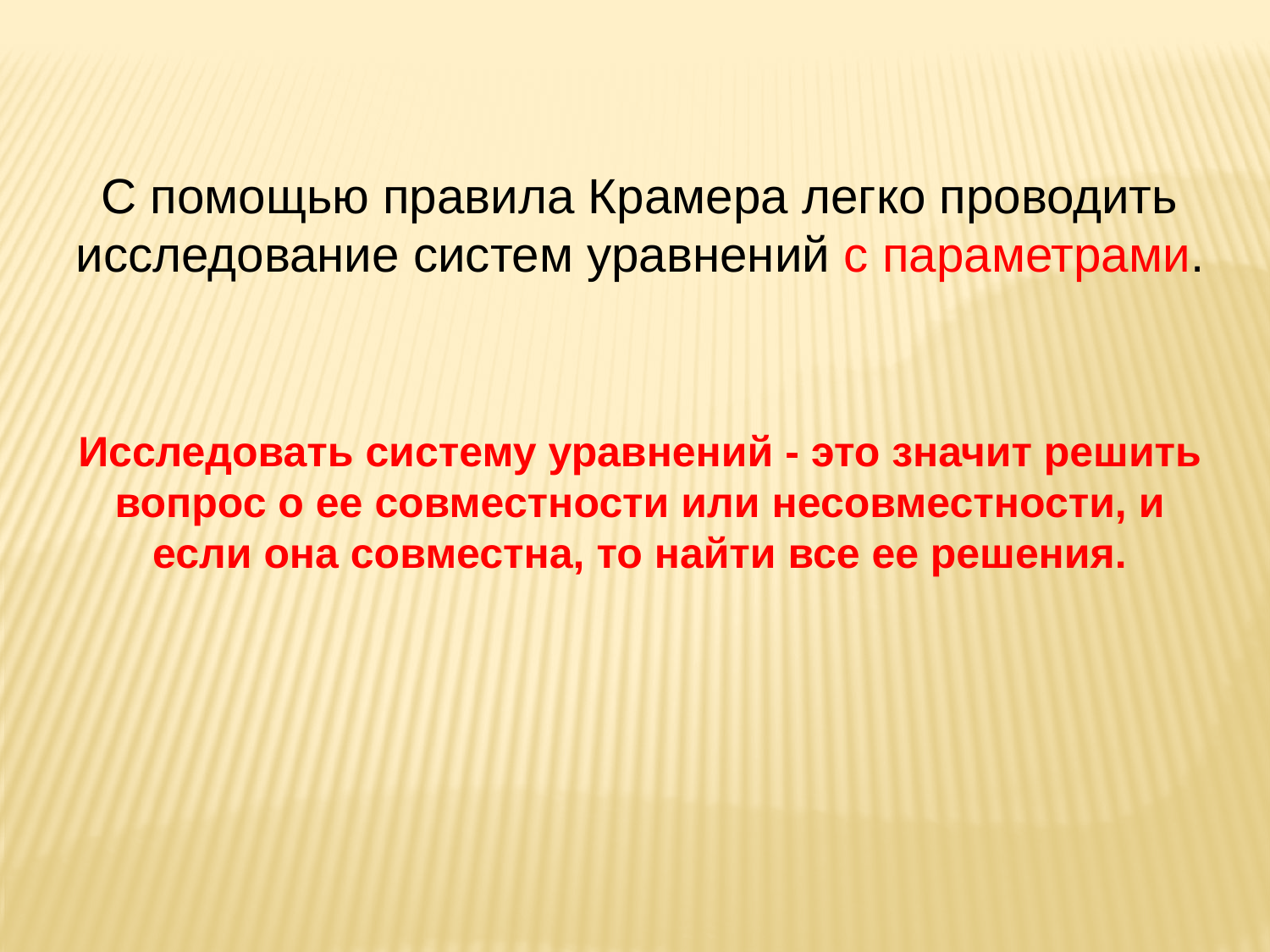

С помощью правила Крамера легко проводить исследование систем уравнений с параметрами.

Исследовать систему уравнений - это значит решить вопрос о ее совместности или несовместности, и если она совместна, то найти все ее решения.